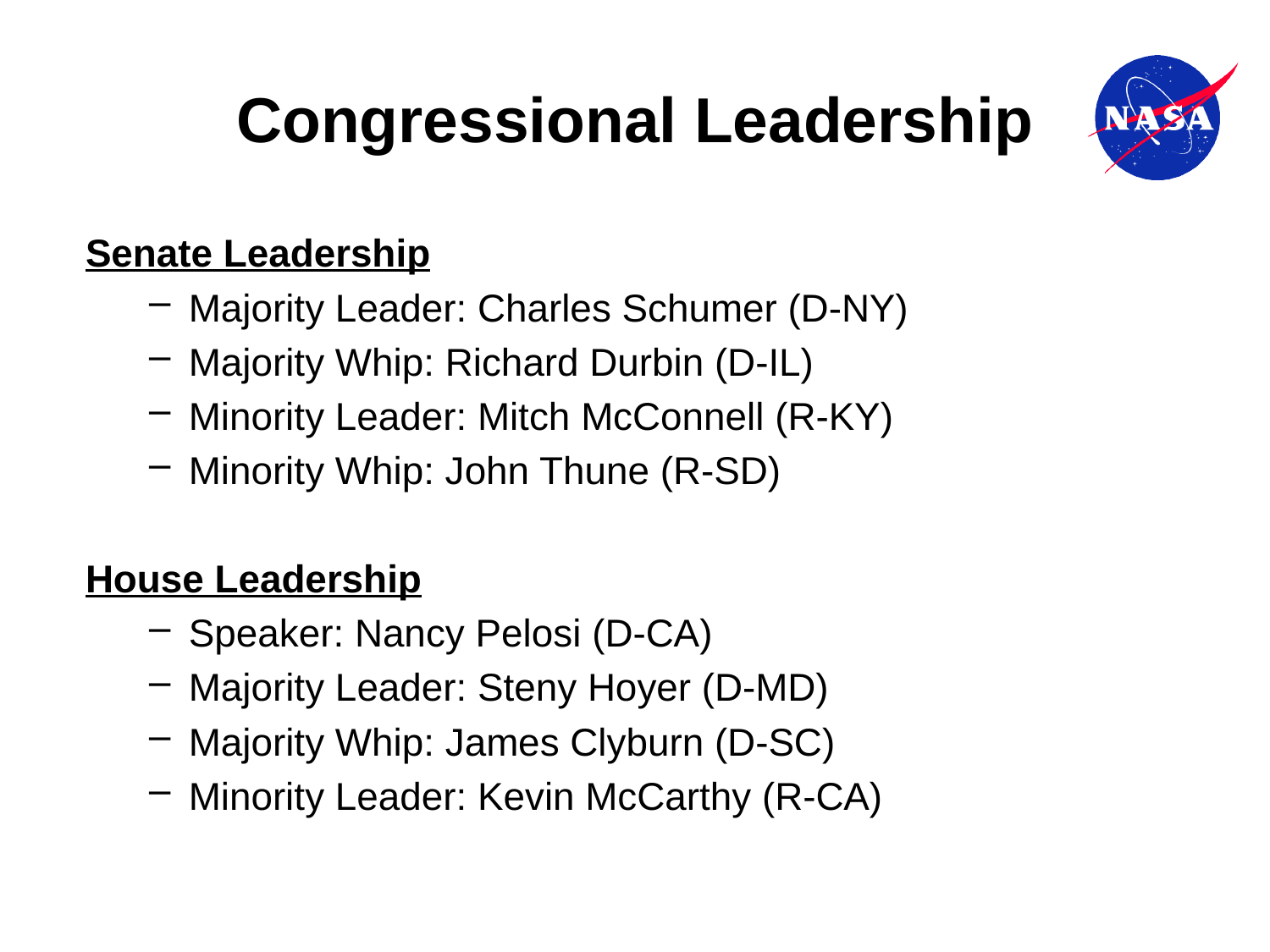

# Congressional Leadership
Senate Leadership
Majority Leader: Charles Schumer (D-NY)
Majority Whip: Richard Durbin (D-IL)
Minority Leader: Mitch McConnell (R-KY)
Minority Whip: John Thune (R-SD)

House Leadership
Speaker: Nancy Pelosi (D-CA)
Majority Leader: Steny Hoyer (D-MD)
Majority Whip: James Clyburn (D-SC)
Minority Leader: Kevin McCarthy (R-CA)